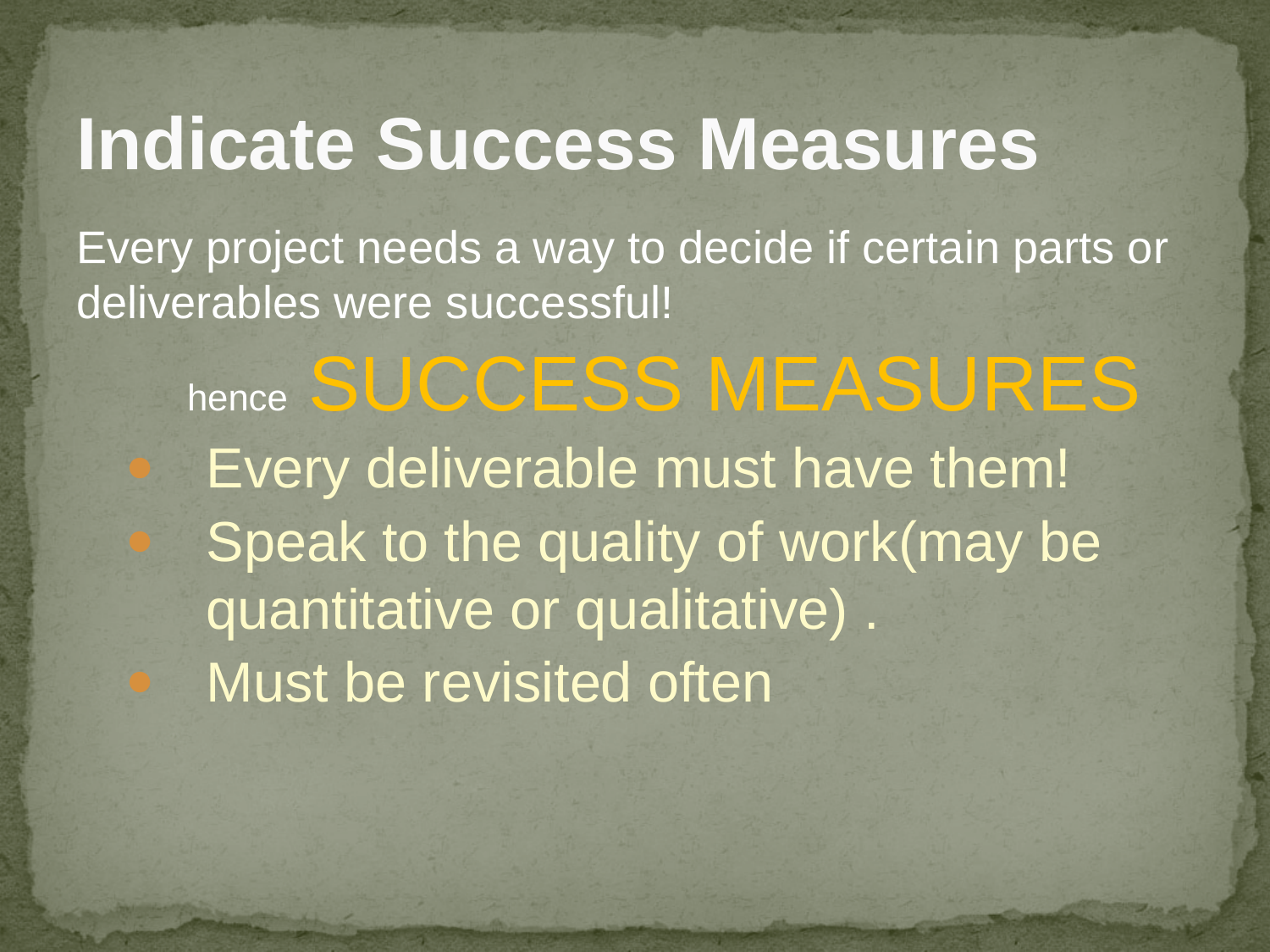

# Indicate Success Measures
Every project needs a way to decide if certain parts or deliverables were successful!
 hence  SUCCESS MEASURES
Every deliverable must have them!
Speak to the quality of work(may be quantitative or qualitative) .
Must be revisited often